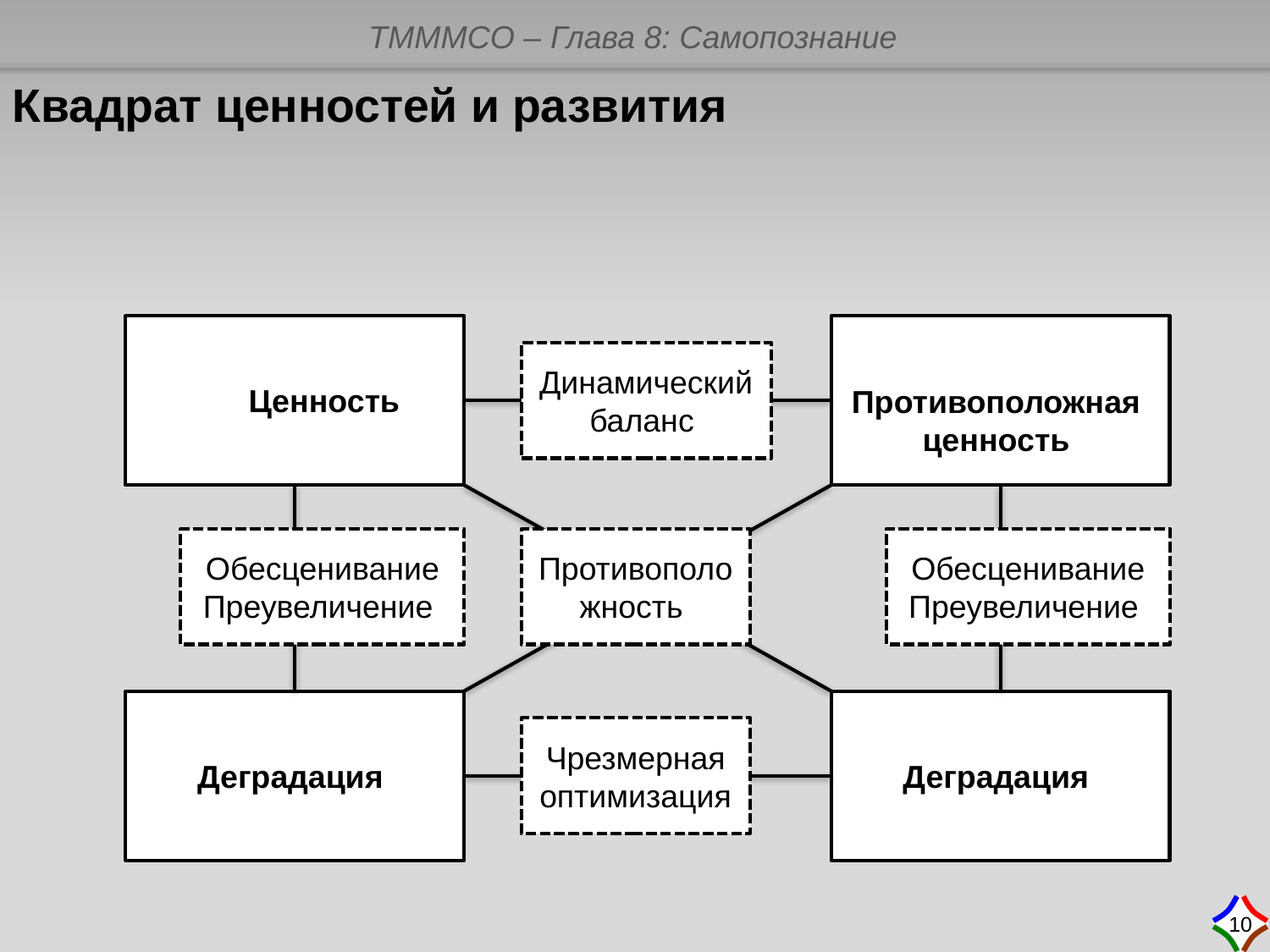

Квадрат ценностей и развития

Динамический баланс
Ценность
Противоположная
ценность
Обесценивание Преувеличение
Противоположность
Обесценивание Преувеличение

Чрезмерная оптимизация
Деградация
Деградация